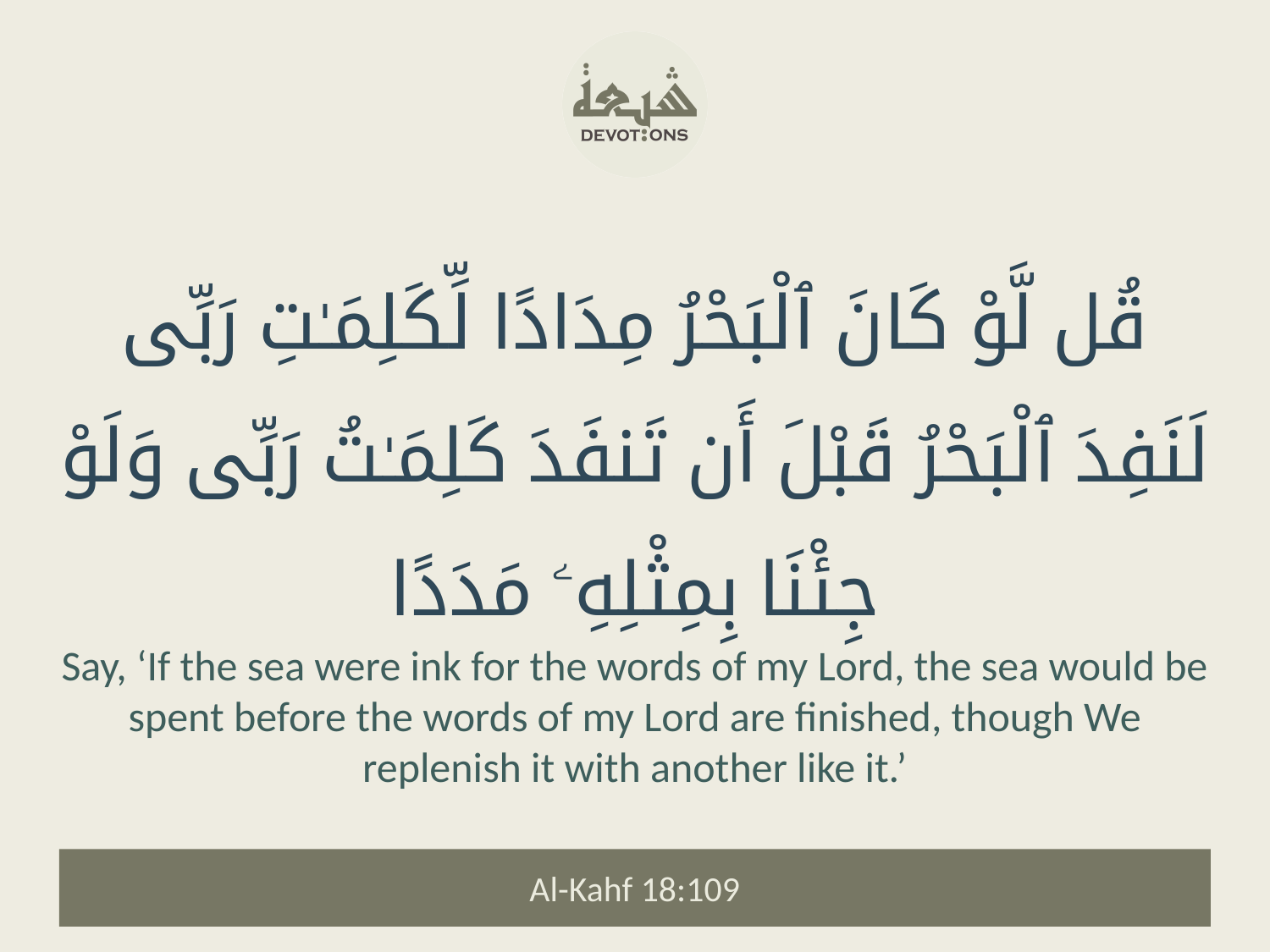

قُل لَّوْ كَانَ ٱلْبَحْرُ مِدَادًا لِّكَلِمَـٰتِ رَبِّى لَنَفِدَ ٱلْبَحْرُ قَبْلَ أَن تَنفَدَ كَلِمَـٰتُ رَبِّى وَلَوْ جِئْنَا بِمِثْلِهِۦ مَدَدًا
Say, ‘If the sea were ink for the words of my Lord, the sea would be spent before the words of my Lord are finished, though We replenish it with another like it.’
Al-Kahf 18:109